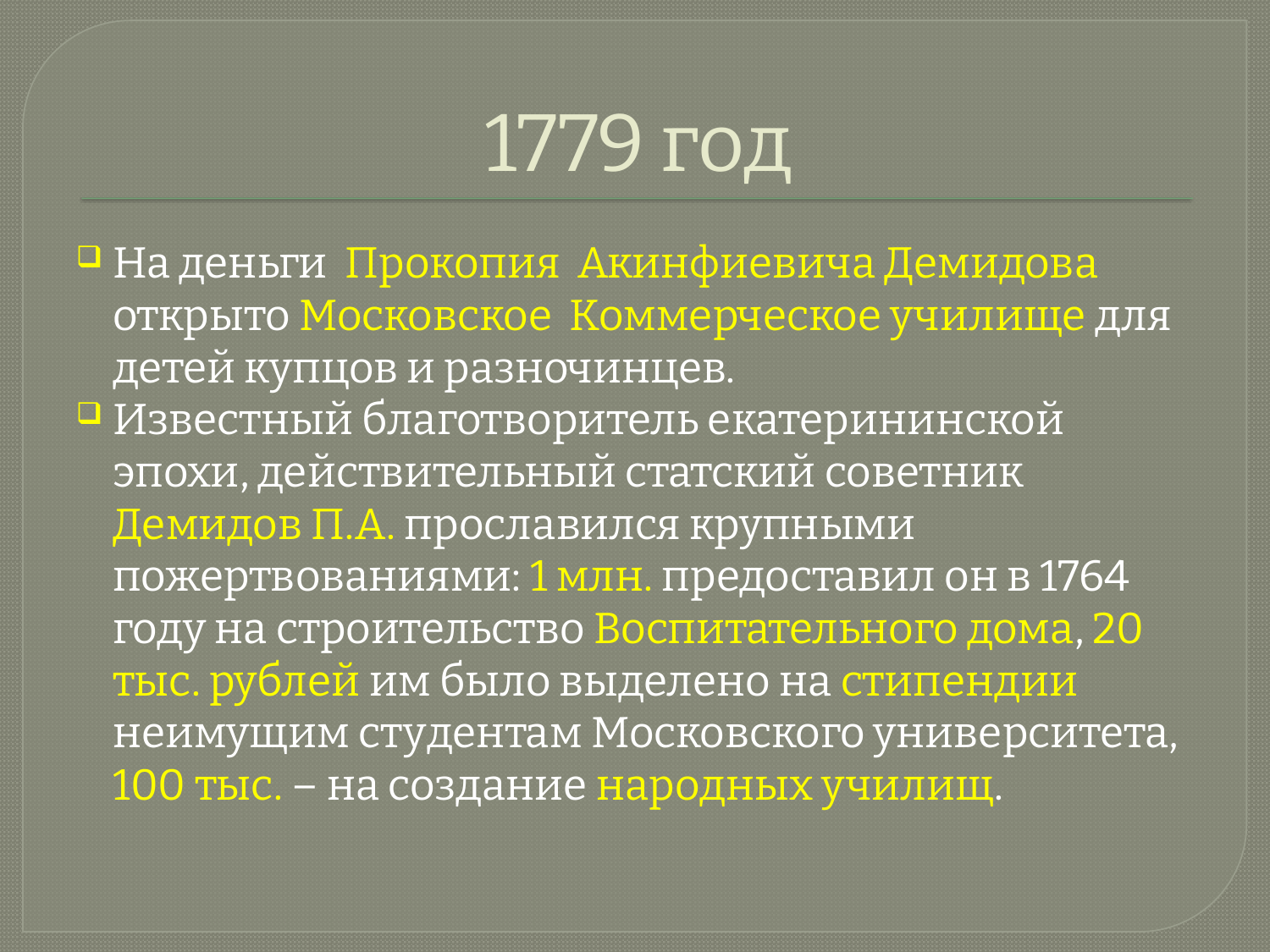

# 1779 год
На деньги  Прокопия  Акинфиевича Демидова открыто Московское  Коммерческое училище для детей купцов и разночинцев.
Известный благотворитель екатерининской эпохи, действительный статский советник Демидов П.А. прославился крупными пожертвованиями: 1 млн. предоставил он в 1764 году на строительство Воспитательного дома, 20 тыс. рублей им было выделено на стипендии неимущим студентам Московского университета, 100 тыс. – на создание народных училищ.